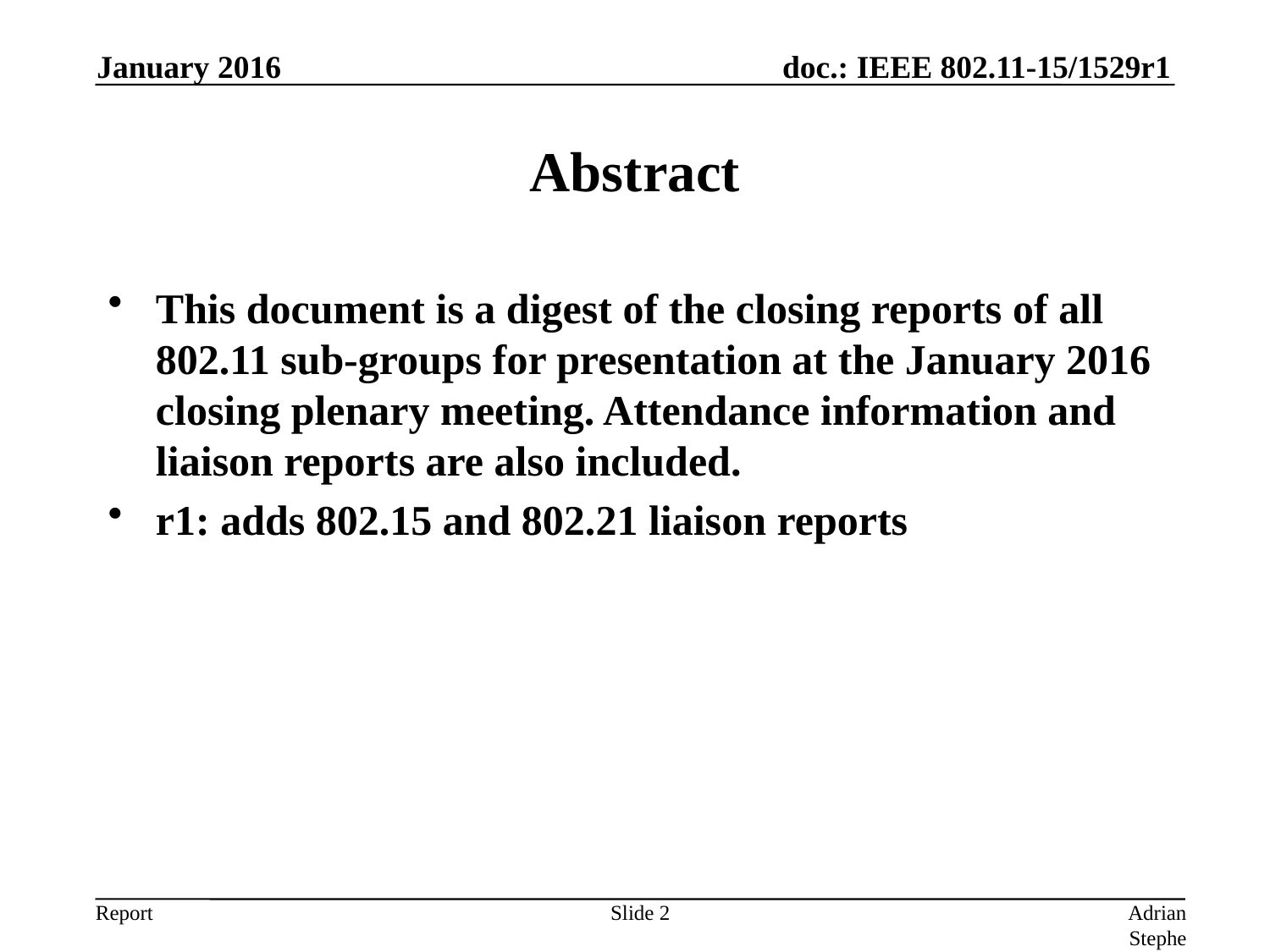

January 2016
# Abstract
This document is a digest of the closing reports of all 802.11 sub-groups for presentation at the January 2016 closing plenary meeting. Attendance information and liaison reports are also included.
r1: adds 802.15 and 802.21 liaison reports
Slide 2
Adrian Stephens, Intel Corporation